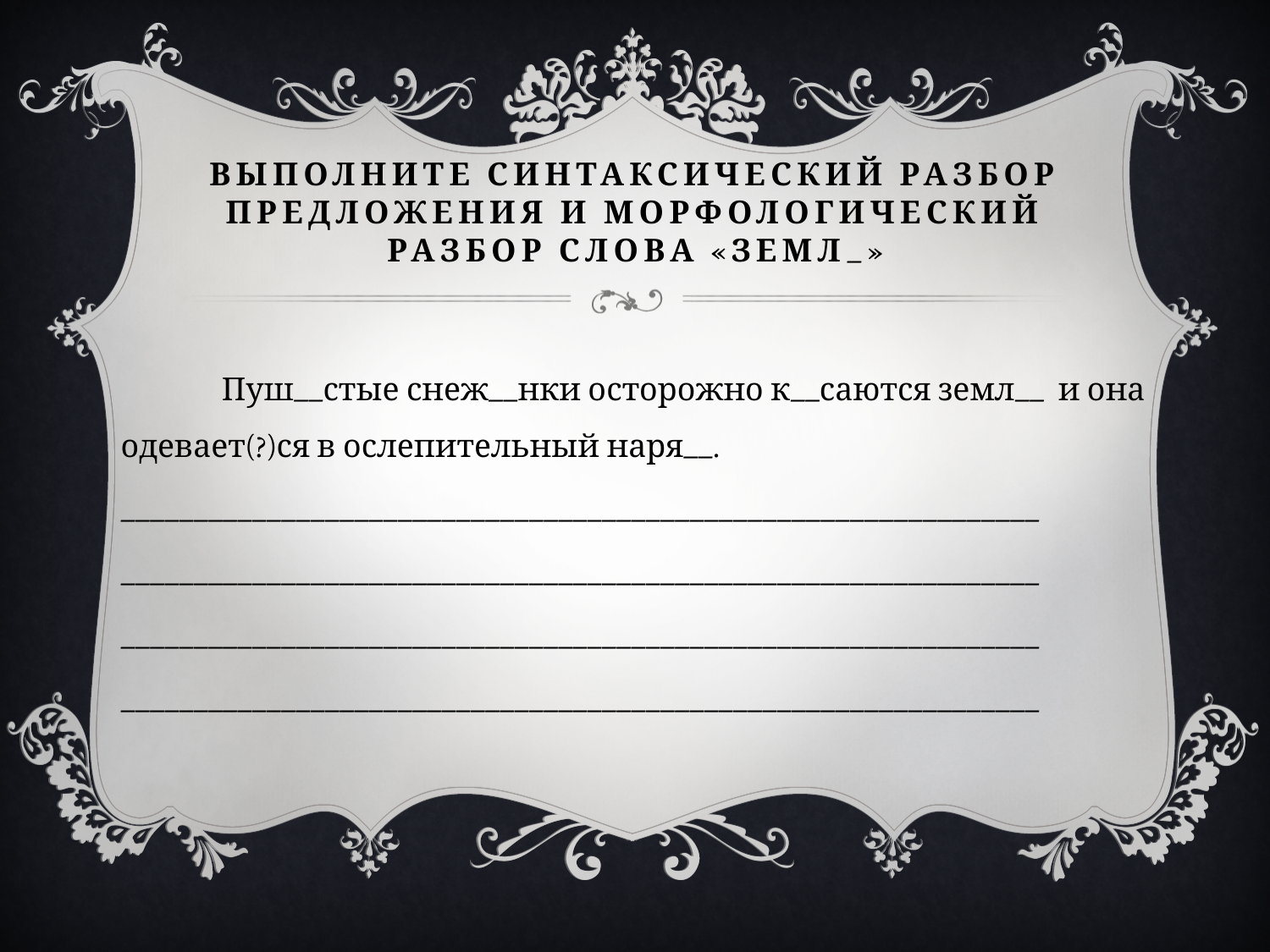

# Выполните синтаксический разбор предложения и морфологический разбор слова «земл_»
              Пуш__стые снеж__нки осторожно к__саются земл__  и она одевает(?)ся в ослепительный наря__.
_______________________________________________________________
_______________________________________________________________
_______________________________________________________________
_______________________________________________________________